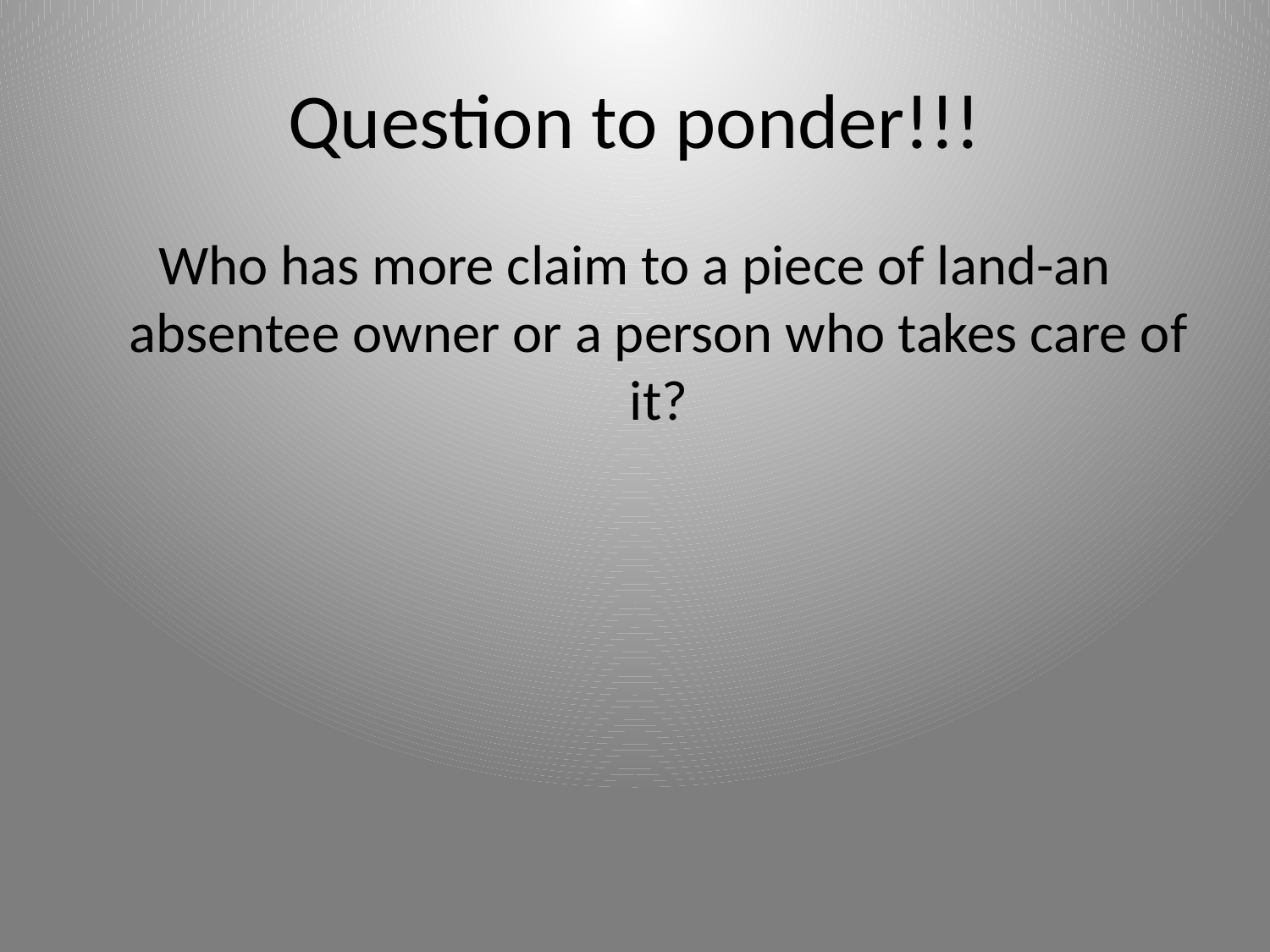

# Question to ponder!!!
Who has more claim to a piece of land-an absentee owner or a person who takes care of it?